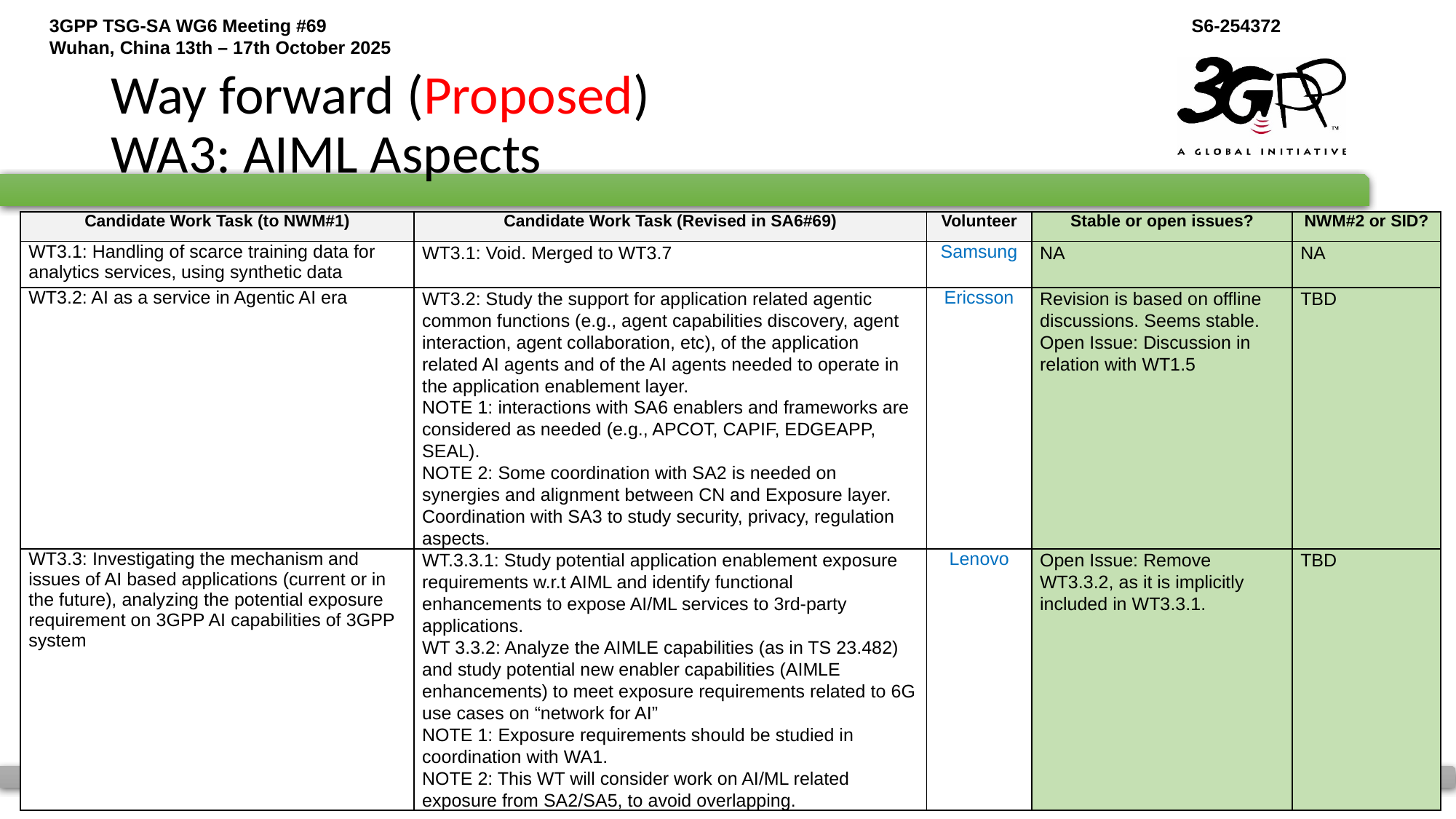

# Way forward (Proposed) WA3: AIML Aspects
| Candidate Work Task (to NWM#1) | Candidate Work Task (Revised in SA6#69) | Volunteer | Stable or open issues? | NWM#2 or SID? |
| --- | --- | --- | --- | --- |
| WT3.1: Handling of scarce training data for analytics services, using synthetic data | WT3.1: Void. Merged to WT3.7 | Samsung | NA | NA |
| WT3.2: AI as a service in Agentic AI era | WT3.2: Study the support for application related agentic common functions (e.g., agent capabilities discovery, agent interaction, agent collaboration, etc), of the application related AI agents and of the AI agents needed to operate in the application enablement layer. NOTE 1: interactions with SA6 enablers and frameworks are considered as needed (e.g., APCOT, CAPIF, EDGEAPP, SEAL). NOTE 2: Some coordination with SA2 is needed on synergies and alignment between CN and Exposure layer. Coordination with SA3 to study security, privacy, regulation aspects. | Ericsson | Revision is based on offline discussions. Seems stable. Open Issue: Discussion in relation with WT1.5 | TBD |
| WT3.3: Investigating the mechanism and issues of AI based applications (current or in the future), analyzing the potential exposure requirement on 3GPP AI capabilities of 3GPP system | WT.3.3.1: Study potential application enablement exposure requirements w.r.t AIML and identify functional enhancements to expose AI/ML services to 3rd-party applications. WT 3.3.2: Analyze the AIMLE capabilities (as in TS 23.482) and study potential new enabler capabilities (AIMLE enhancements) to meet exposure requirements related to 6G use cases on “network for AI” NOTE 1: Exposure requirements should be studied in coordination with WA1. NOTE 2: This WT will consider work on AI/ML related exposure from SA2/SA5, to avoid overlapping. | Lenovo | Open Issue: Remove WT3.3.2, as it is implicitly included in WT3.3.1. | TBD |